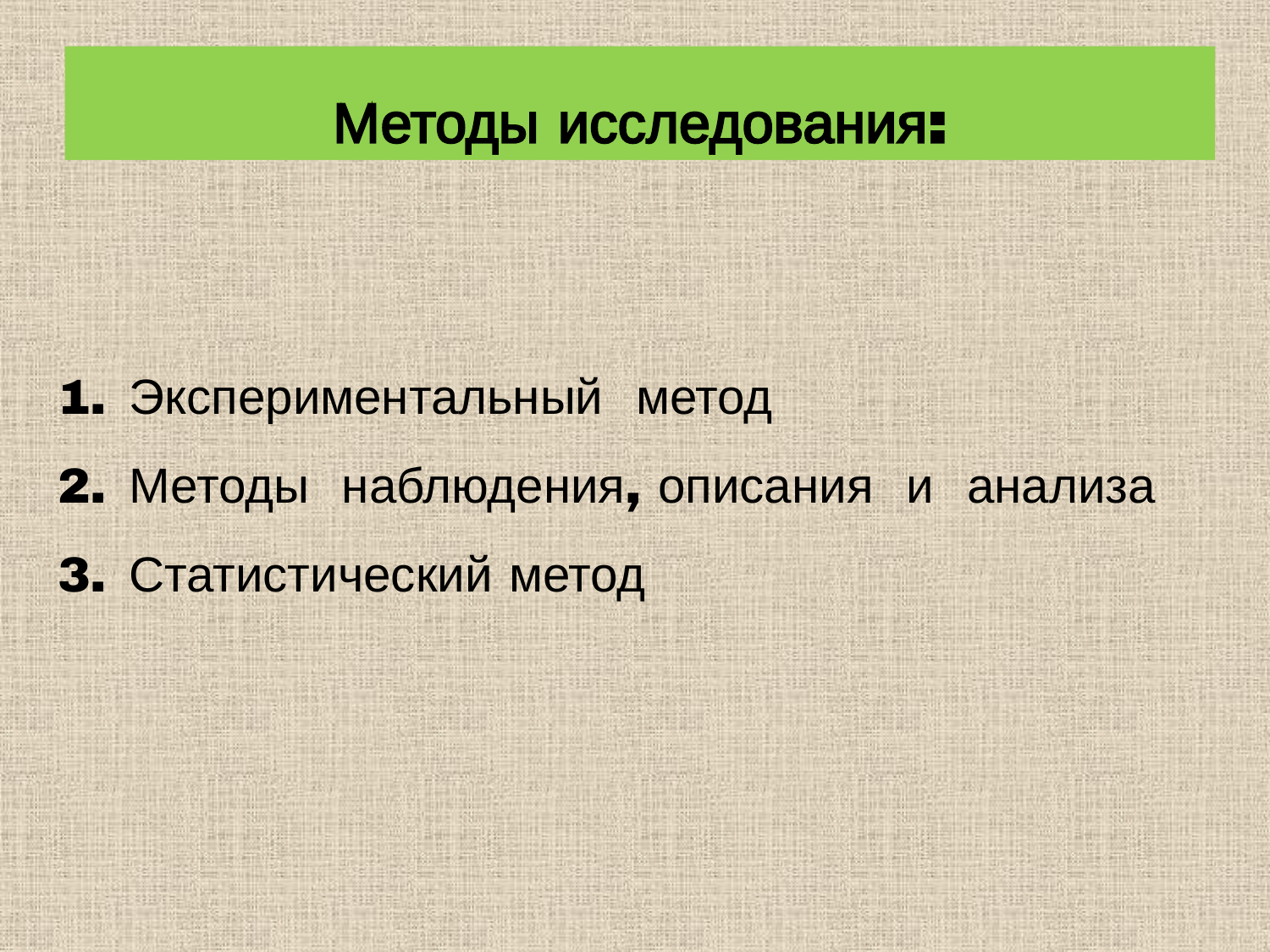

Методы исследования:
Экспериментальный  метод
Методы  наблюдения, описания  и  анализа
Статистический метод